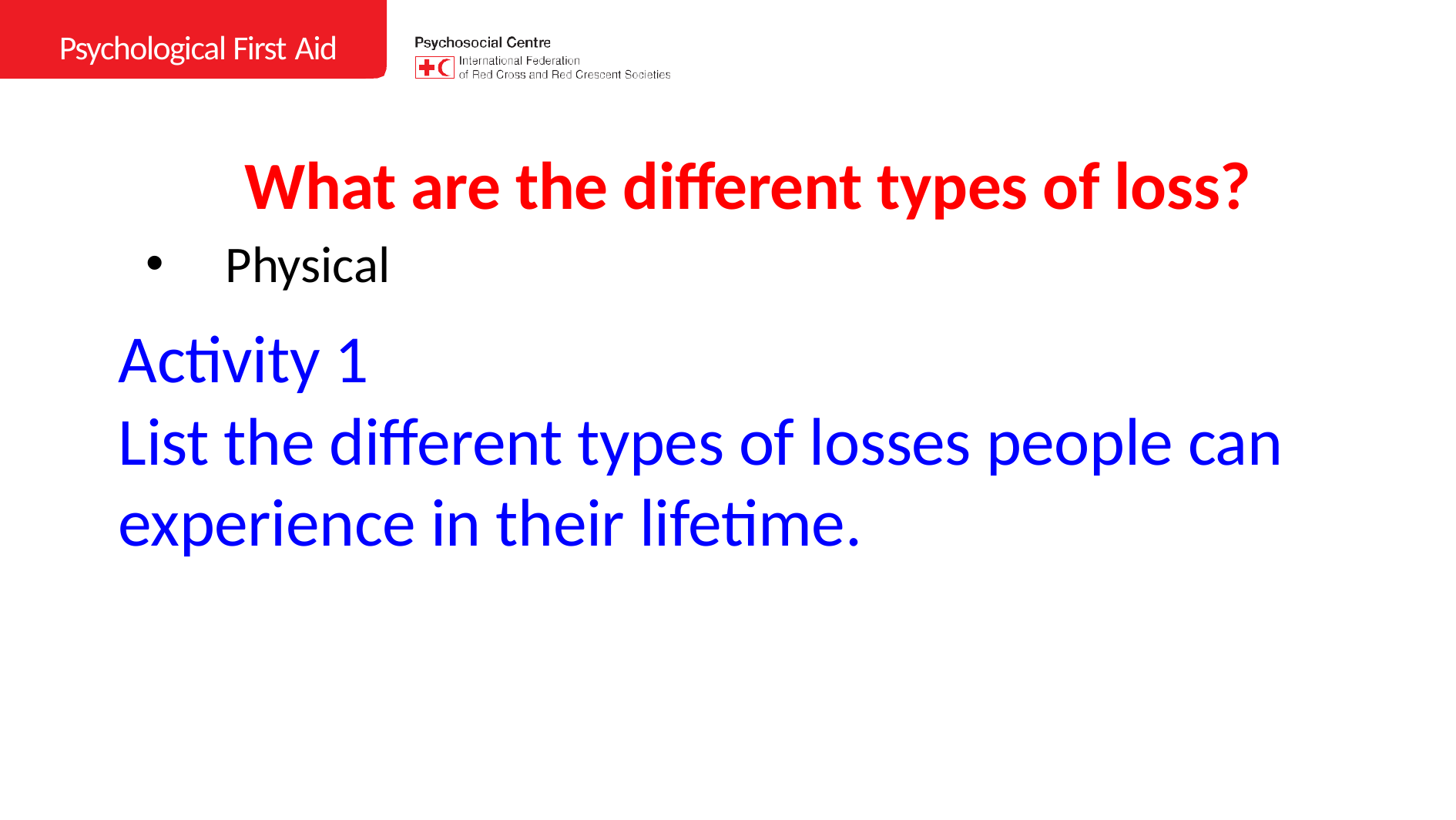

Psychological First Aid

# What are the different types of loss?
Physical

Activity 1
List the different types of losses people can experience in their lifetime.
SYRIAN ARAB RED CRESCENT